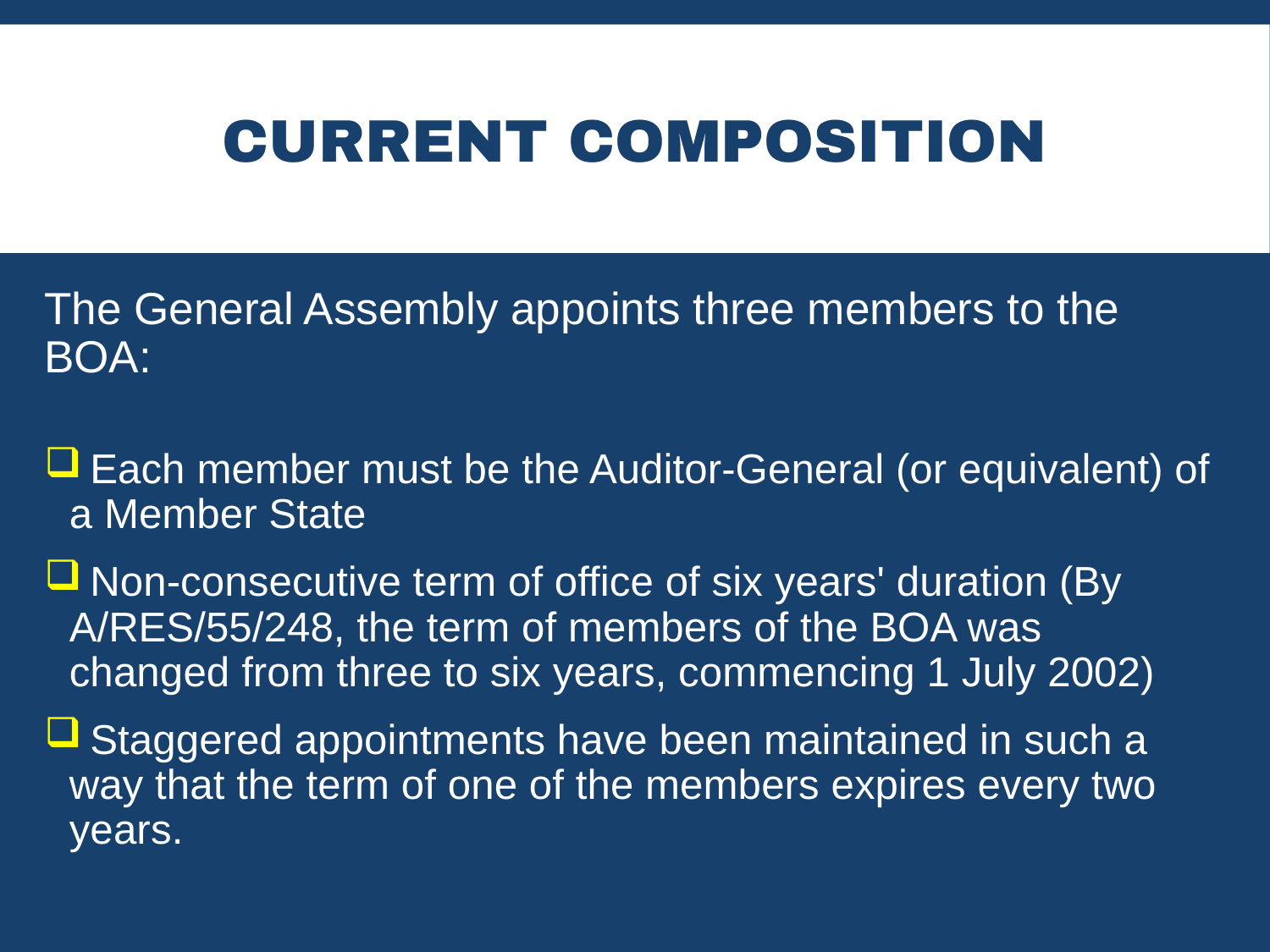

# Current Composition
The General Assembly appoints three members to the BOA:

 Each member must be the Auditor-General (or equivalent) of a Member State
 Non-consecutive term of office of six years' duration (By A/RES/55/248, the term of members of the BOA was changed from three to six years, commencing 1 July 2002)
 Staggered appointments have been maintained in such a way that the term of one of the members expires every two years.